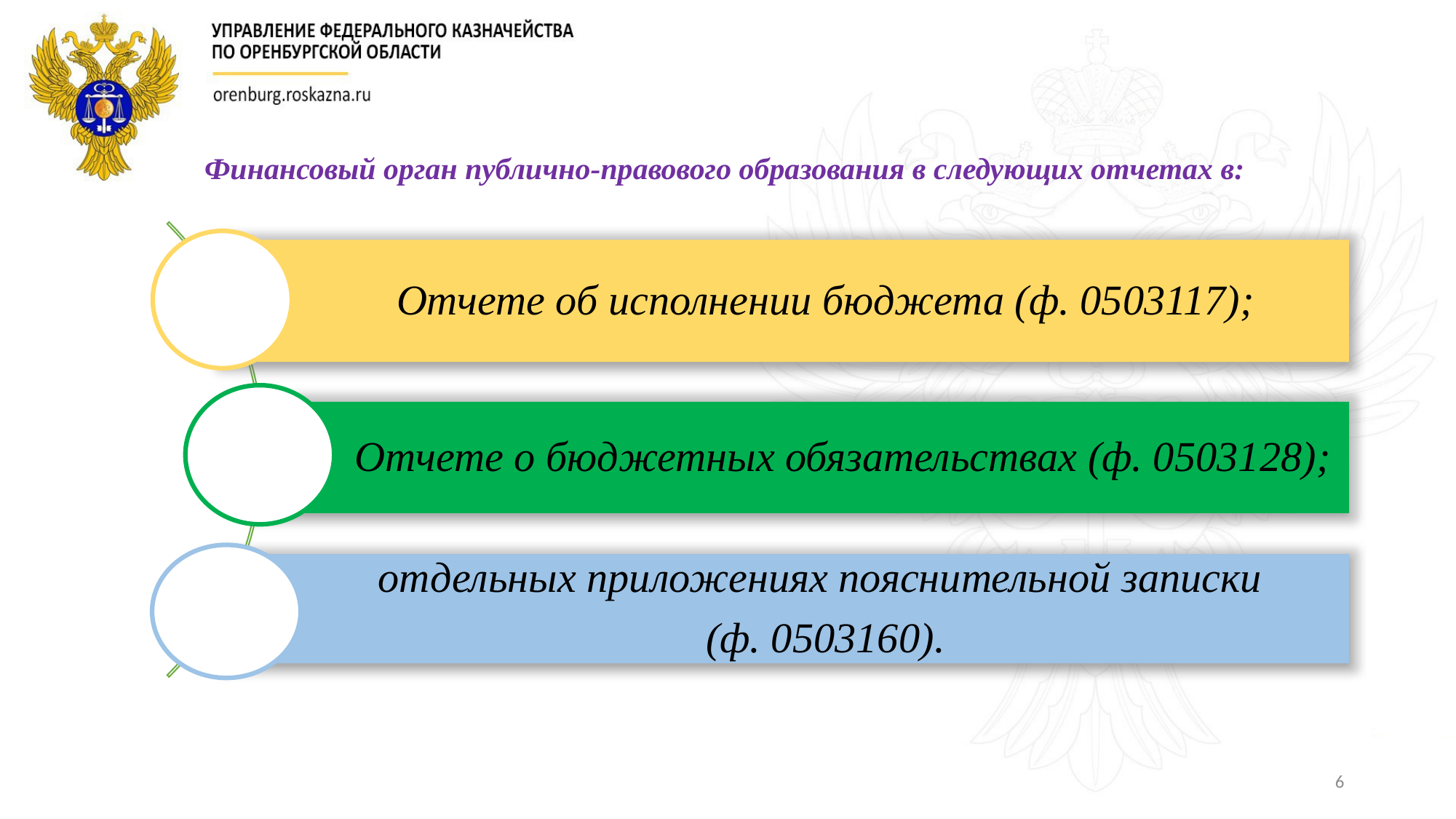

Финансовый орган публично-правового образования в следующих отчетах в:

 Отчете об исполнении бюджета (ф. 0503117);
 Отчете о бюджетных обязательствах (ф. 0503128);
отдельных приложениях пояснительной записки
 (ф. 0503160).
6